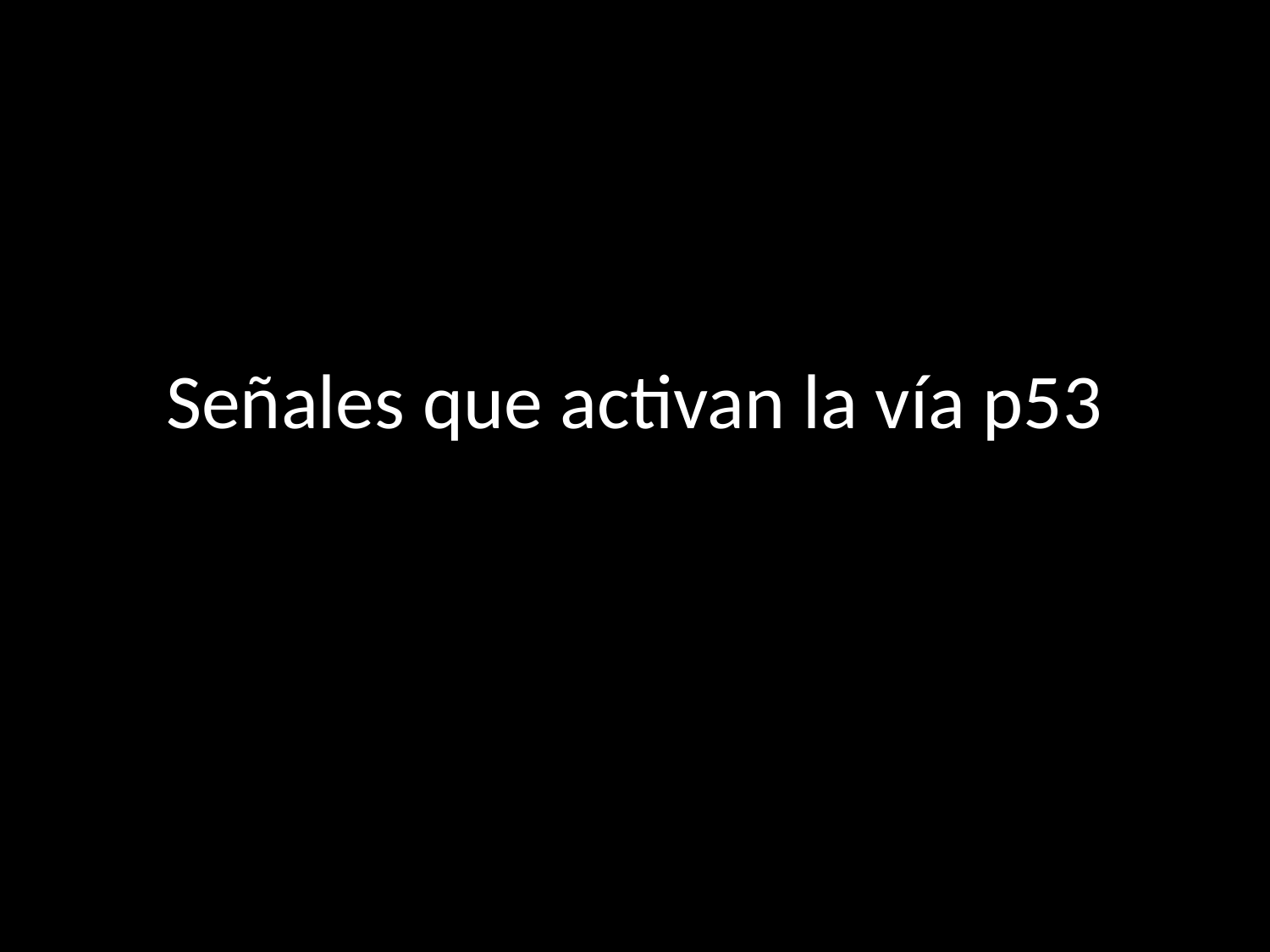

# Señales que activan la vía p53